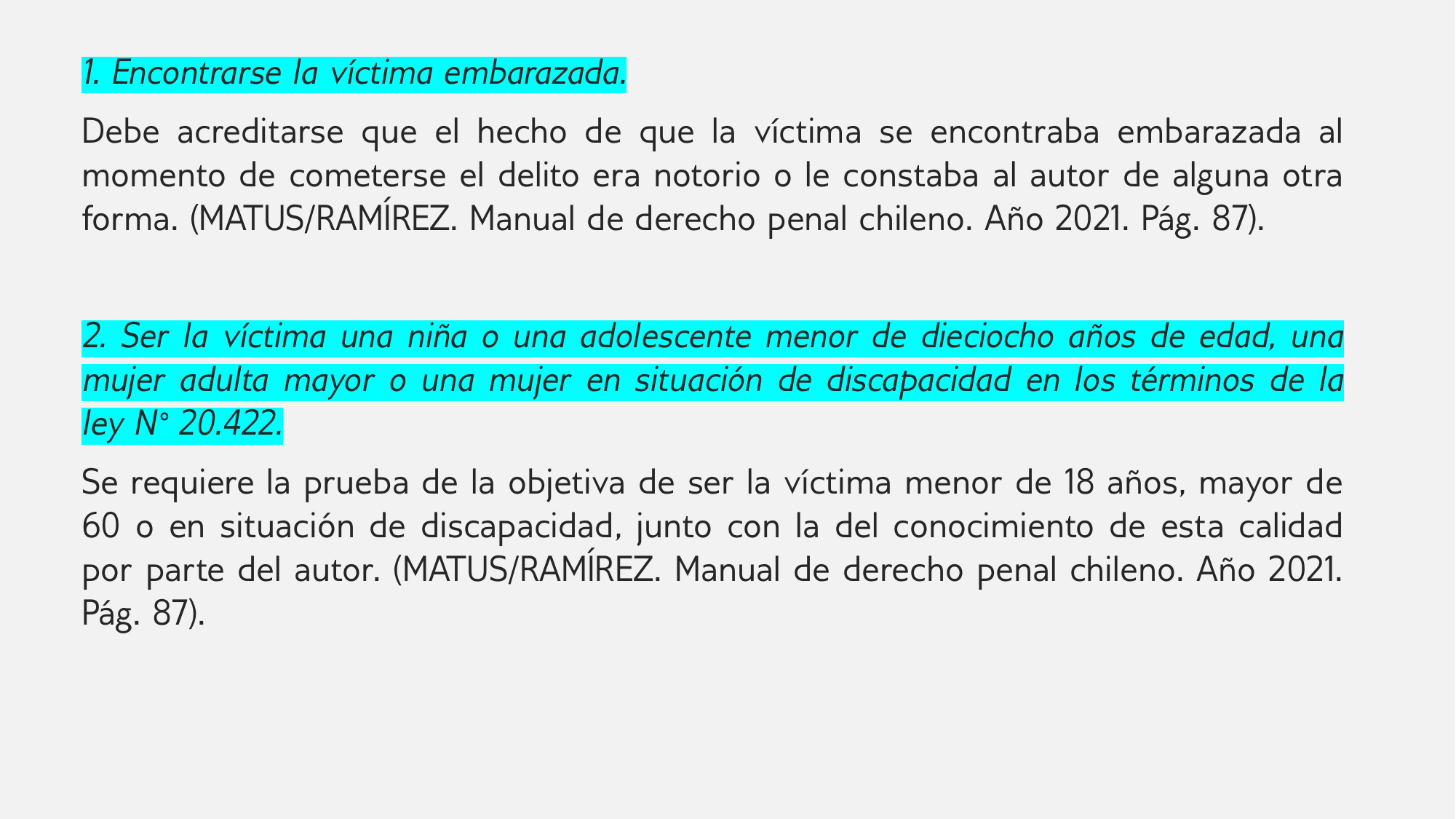

1. Encontrarse la víctima embarazada.
Debe acreditarse que el hecho de que la víctima se encontraba embarazada al momento de cometerse el delito era notorio o le constaba al autor de alguna otra forma. (MATUS/RAMÍREZ. Manual de derecho penal chileno. Año 2021. Pág. 87).

2. Ser la víctima una niña o una adolescente menor de dieciocho años de edad, una mujer adulta mayor o una mujer en situación de discapacidad en los términos de la ley N° 20.422.
Se requiere la prueba de la objetiva de ser la víctima menor de 18 años, mayor de 60 o en situación de discapacidad, junto con la del conocimiento de esta calidad por parte del autor. (MATUS/RAMÍREZ. Manual de derecho penal chileno. Año 2021. Pág. 87).